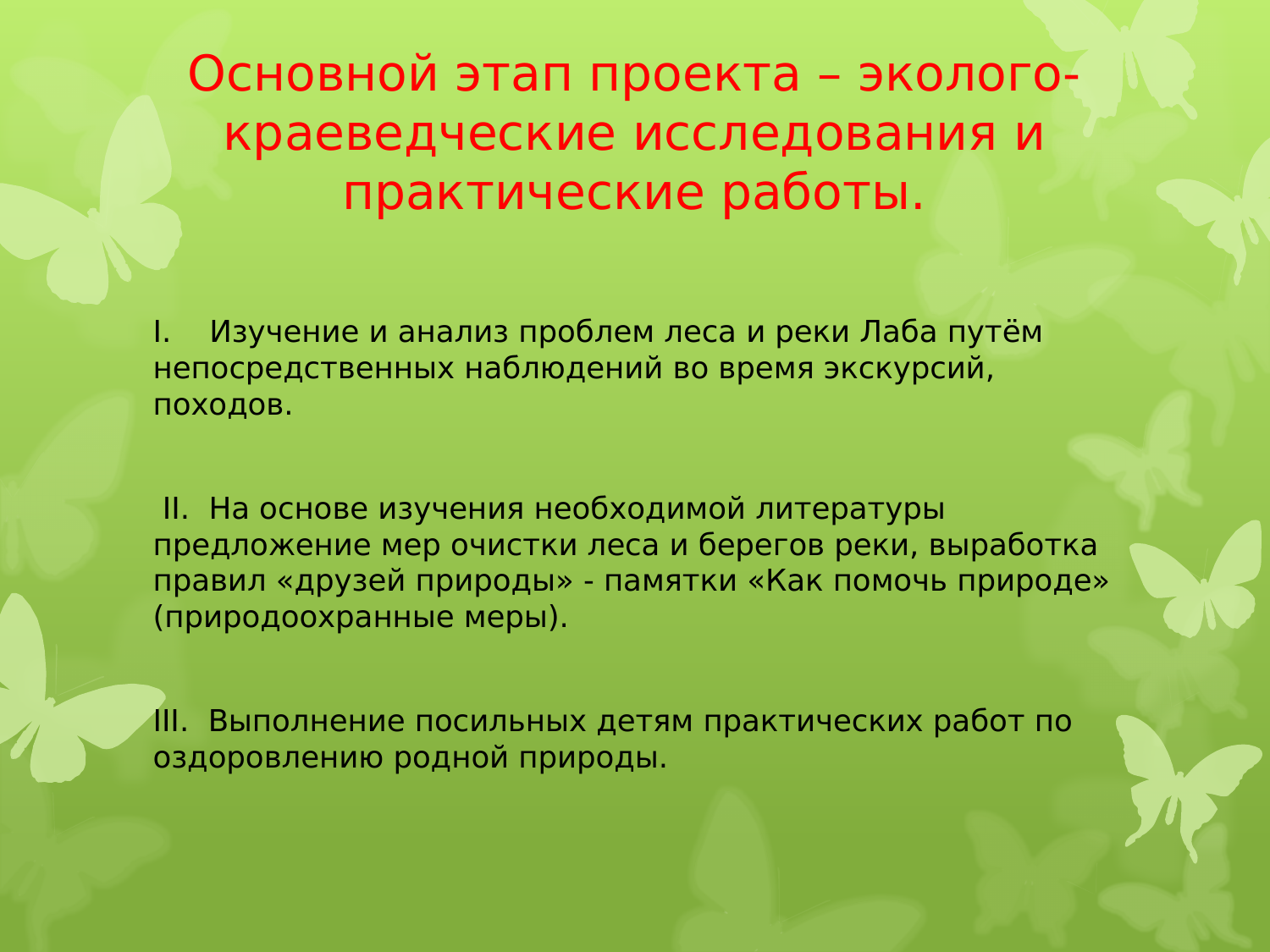

# Основной этап проекта – эколого-краеведческие исследования и практические работы.
I.    Изучение и анализ проблем леса и реки Лаба путём непосредственных наблюдений во время экскурсий, походов.

 II.  На основе изучения необходимой литературы предложение мер очистки леса и берегов реки, выработка правил «друзей природы» - памятки «Как помочь природе» (природоохранные меры).

III.  Выполнение посильных детям практических работ по оздоровлению родной природы.